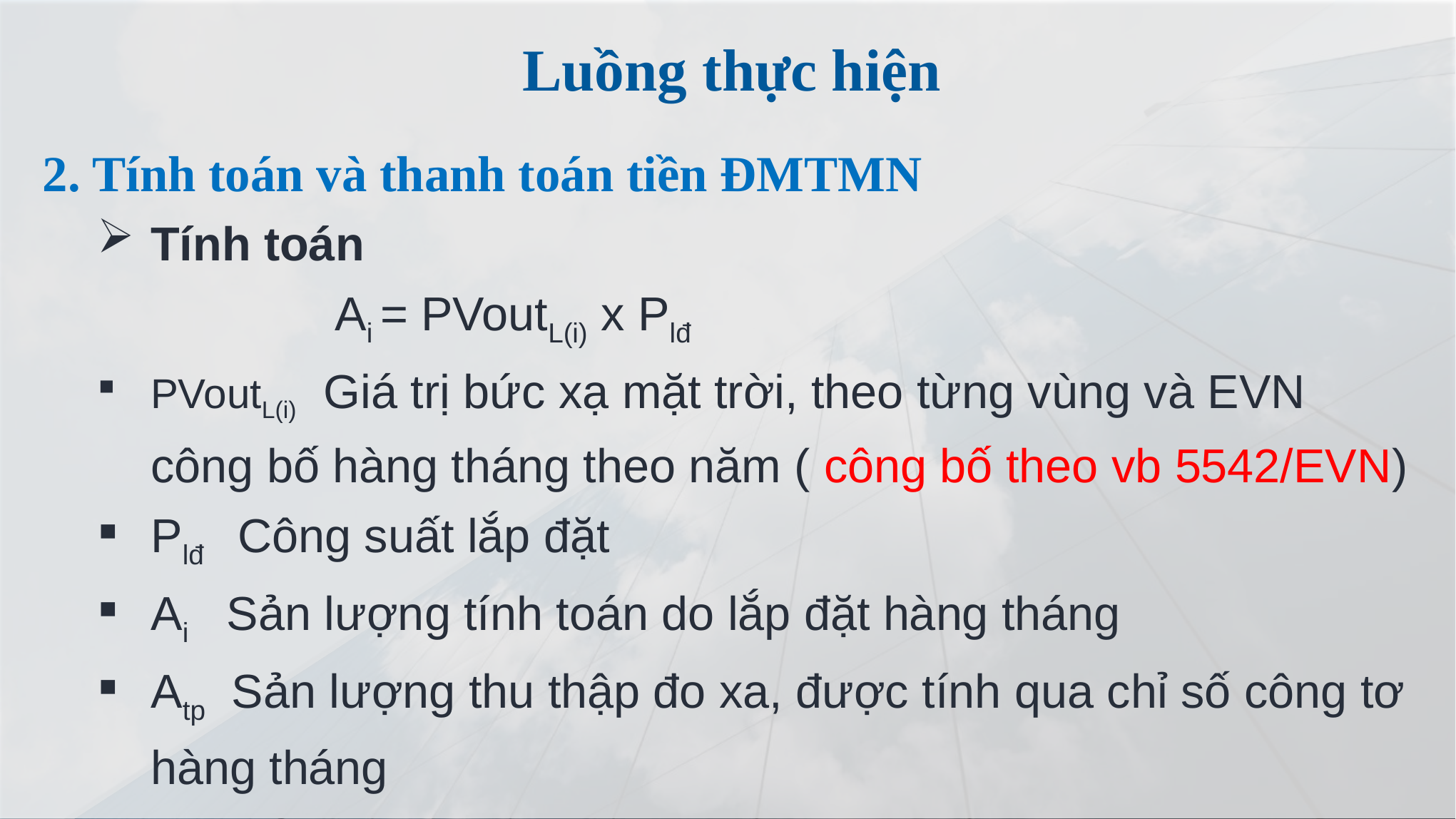

Luồng thực hiện
2. Tính toán và thanh toán tiền ĐMTMN
Tính toán
                  Ai = PVoutL(i) x Plđ
PVoutL(i)    Giá trị bức xạ mặt trời, theo từng vùng và EVN công bố hàng tháng theo năm ( công bố theo vb 5542/EVN)
Plđ   Công suất lắp đặt
Ai     Sản lượng tính toán do lắp đặt hàng tháng
Atp  Sản lượng thu thập đo xa, được tính qua chỉ số công tơ hàng tháng
Att   Sản lượng tính toán: Att  = MIN (Atp , Ai *20%)